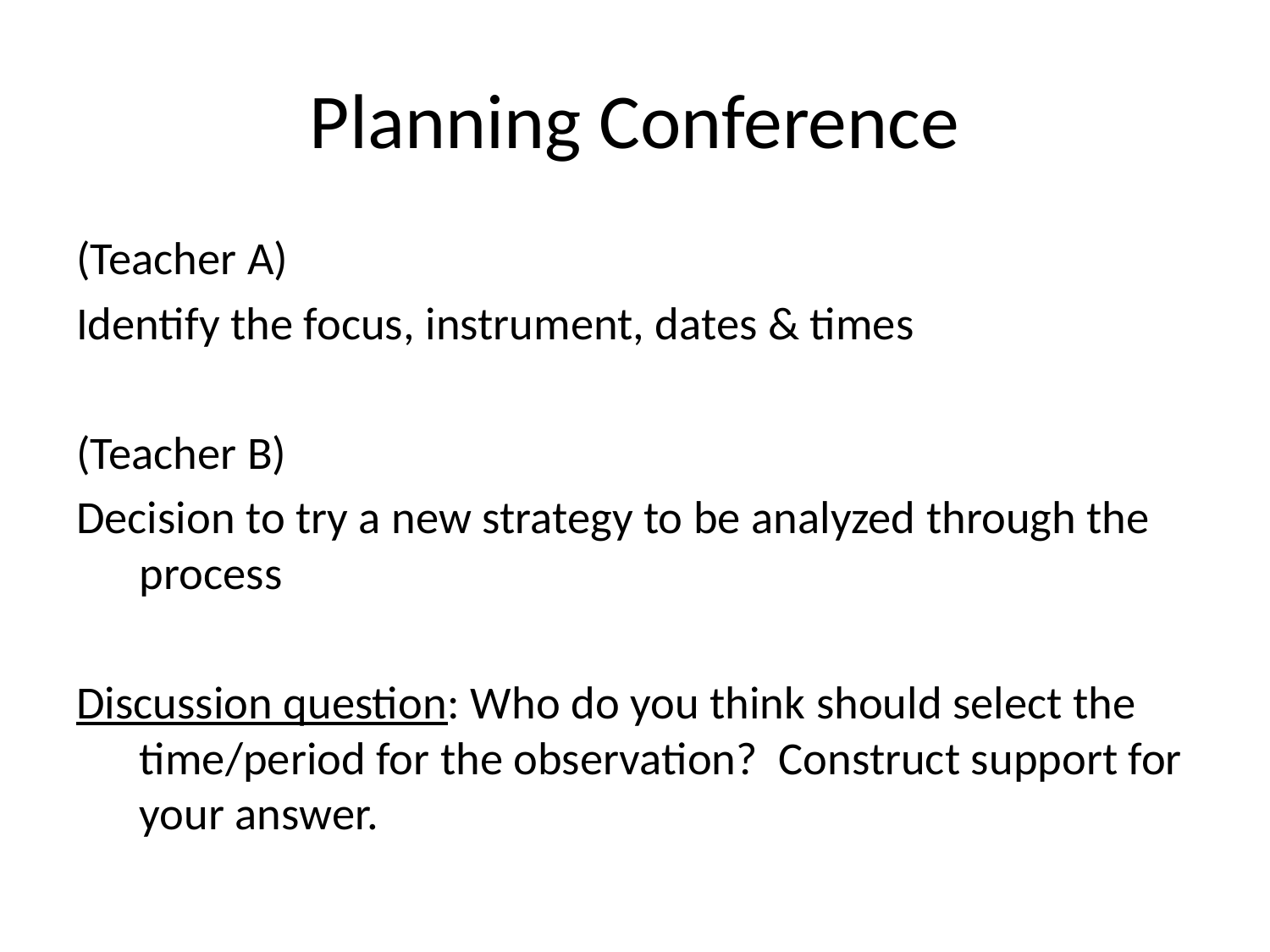

# Planning Conference
(Teacher A)
Identify the focus, instrument, dates & times

(Teacher B)
Decision to try a new strategy to be analyzed through the process

Discussion question: Who do you think should select the time/period for the observation?  Construct support for your answer.